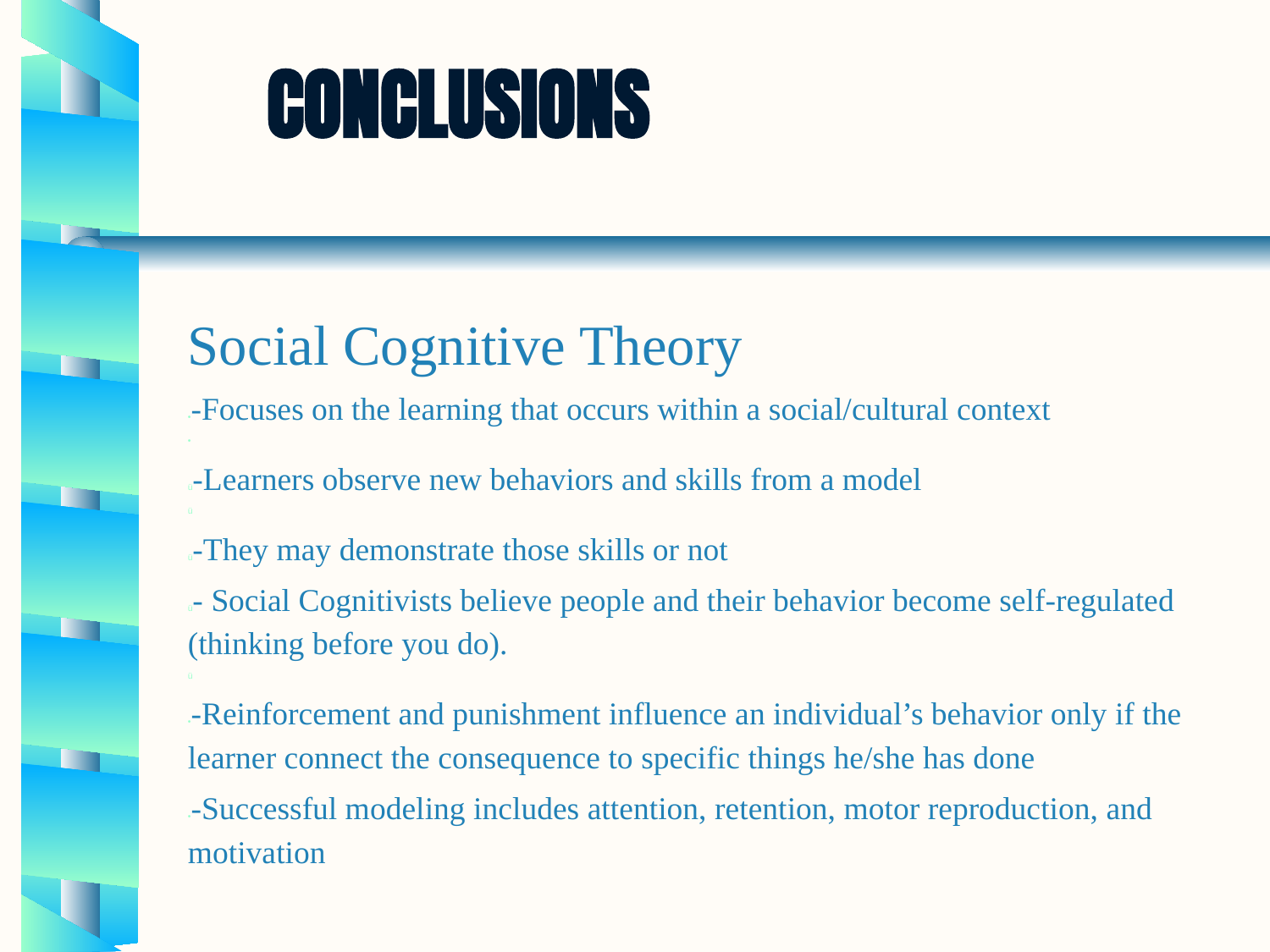

# Conclusions
Social Cognitive Theory
•-Focuses on the learning that occurs within a social/cultural context
•
ü-Learners observe new behaviors and skills from a model
ü
ü-They may demonstrate those skills or not
ü- Social Cognitivists believe people and their behavior become self-regulated (thinking before you do).
ü
•-Reinforcement and punishment influence an individual’s behavior only if the learner connect the consequence to specific things he/she has done
•-Successful modeling includes attention, retention, motor reproduction, and motivation